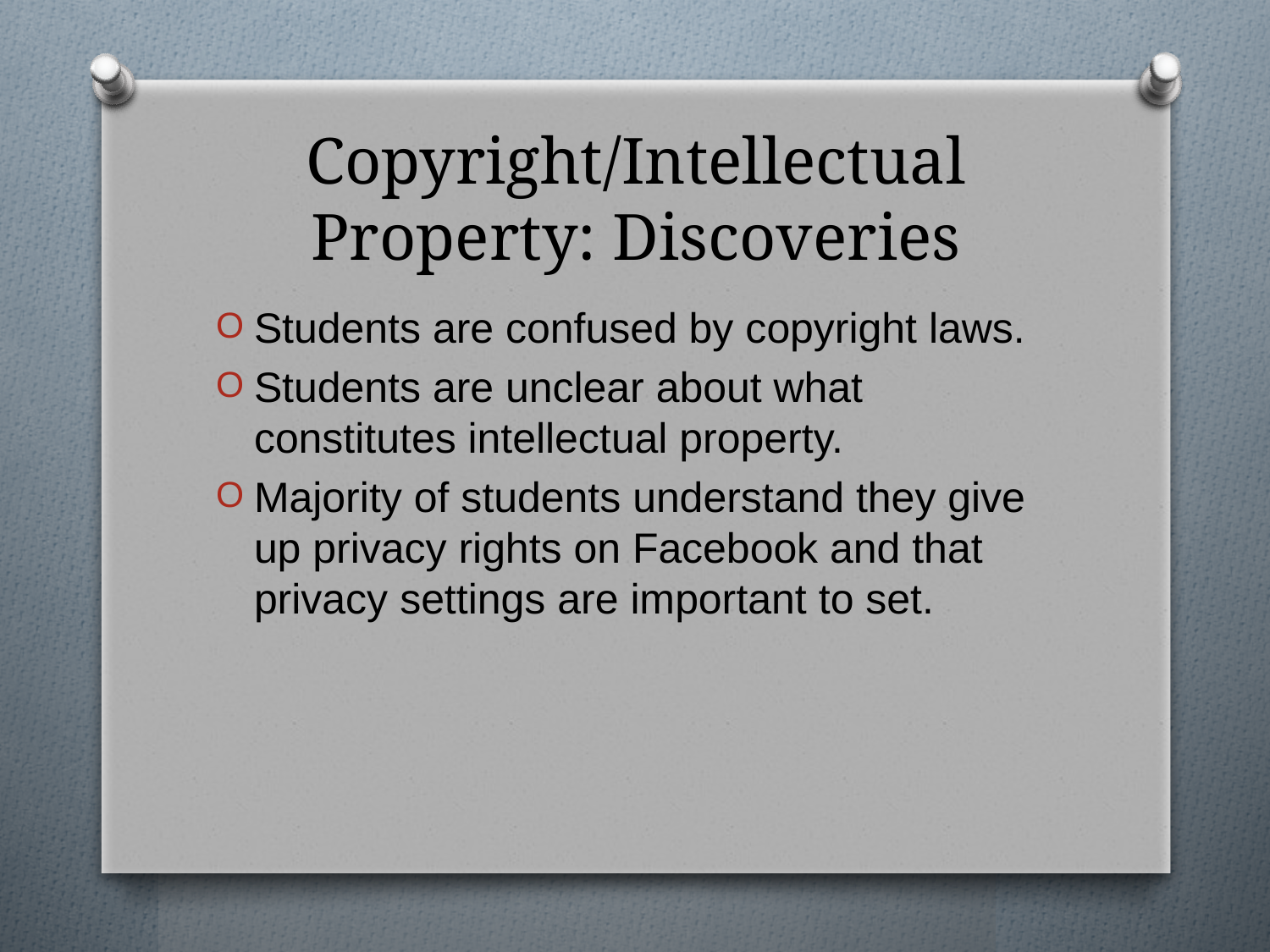

# Copyright/Intellectual Property: Discoveries
Students are confused by copyright laws.
Students are unclear about what constitutes intellectual property.
Majority of students understand they give up privacy rights on Facebook and that privacy settings are important to set.